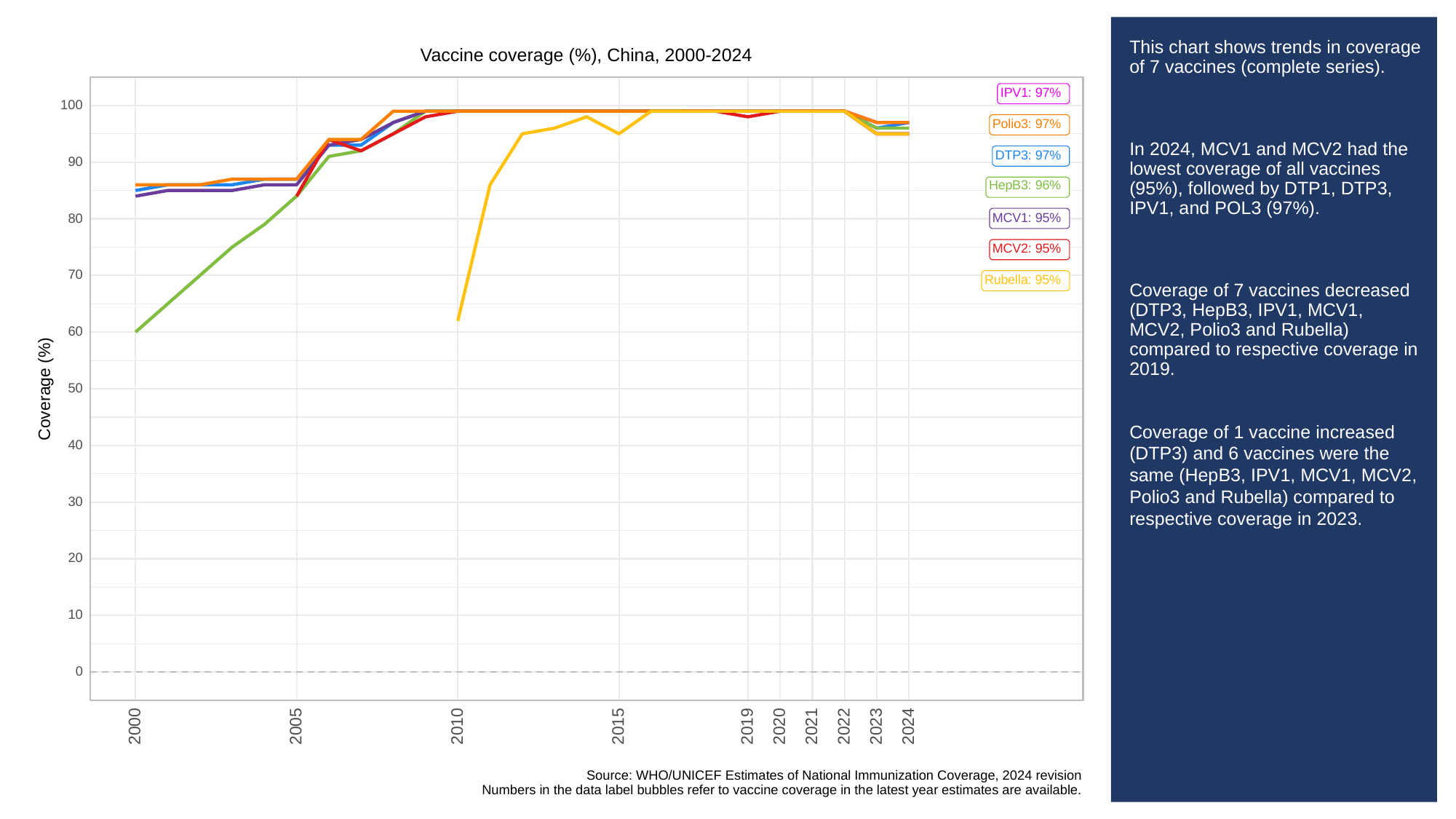

# This chart shows trends in coverage of 7 vaccines (complete series).

In 2024, MCV1 and MCV2 had the lowest coverage of all vaccines (95%), followed by DTP1, DTP3, IPV1, and POL3 (97%).

Coverage of 7 vaccines decreased (DTP3, HepB3, IPV1, MCV1, MCV2, Polio3 and Rubella) compared to respective coverage in 2019.

Coverage of 1 vaccine increased (DTP3) and 6 vaccines were the same (HepB3, IPV1, MCV1, MCV2, Polio3 and Rubella) compared to respective coverage in 2023.

Vaccine coverage (%), China, 2000-2024

IPV1: 97%

100

Polio3: 97%

DTP3: 97%
90

HepB3: 96%

MCV1: 95%
80

MCV2: 95%

70

Rubella: 95%

60

Coverage (%)
50

40

30

20

10

0

2023
2000
2005
2010
2015
2019
2020
2021
2022
2024
Source: WHO/UNICEF Estimates of National Immunization Coverage, 2024 revision
Numbers in the data label bubbles refer to vaccine coverage in the latest year estimates are available.